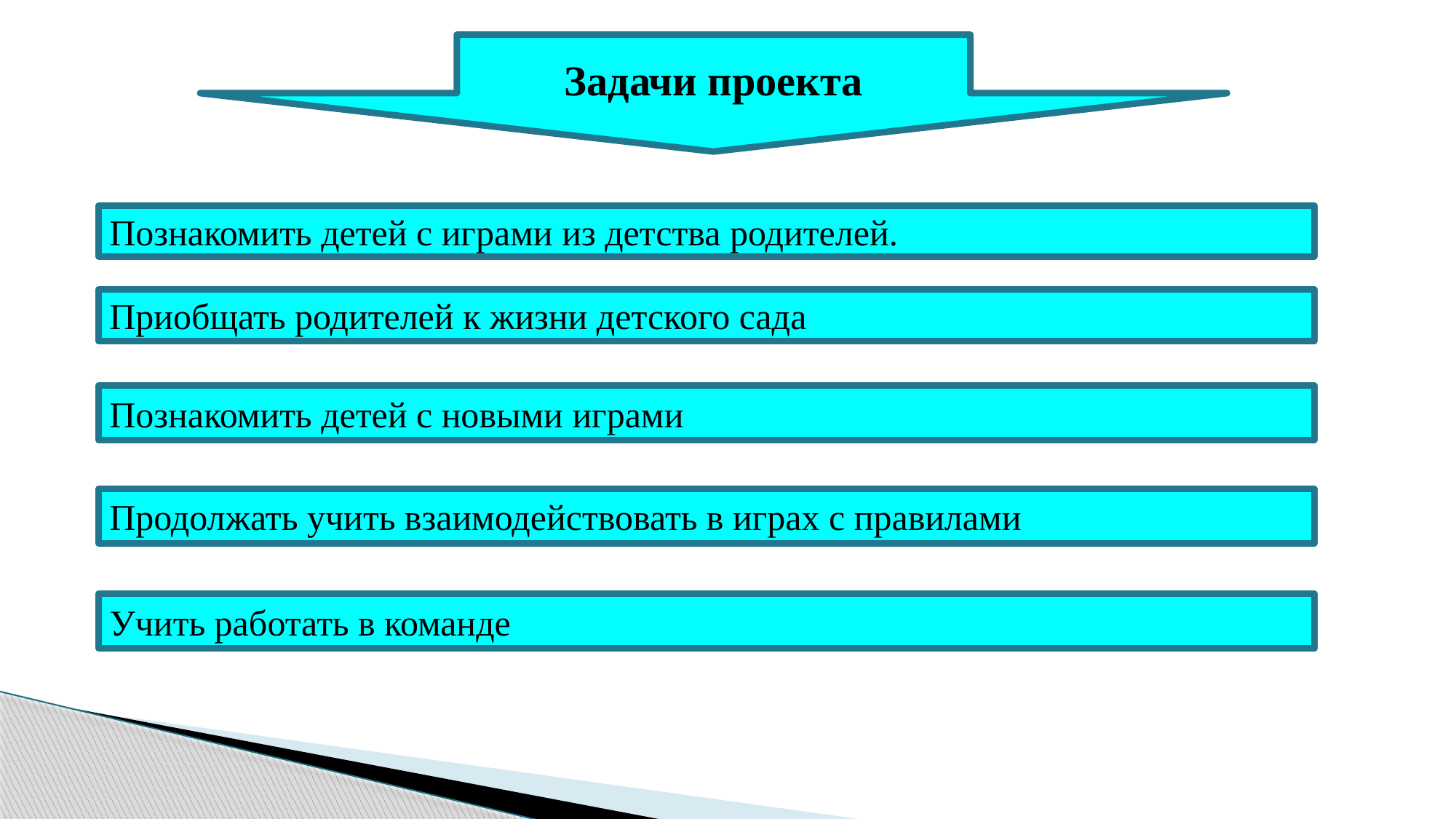

Задачи проекта
Познакомить детей с играми из детства родителей.
Приобщать родителей к жизни детского сада
Познакомить детей с новыми играми
Продолжать учить взаимодействовать в играх с правилами
Учить работать в команде